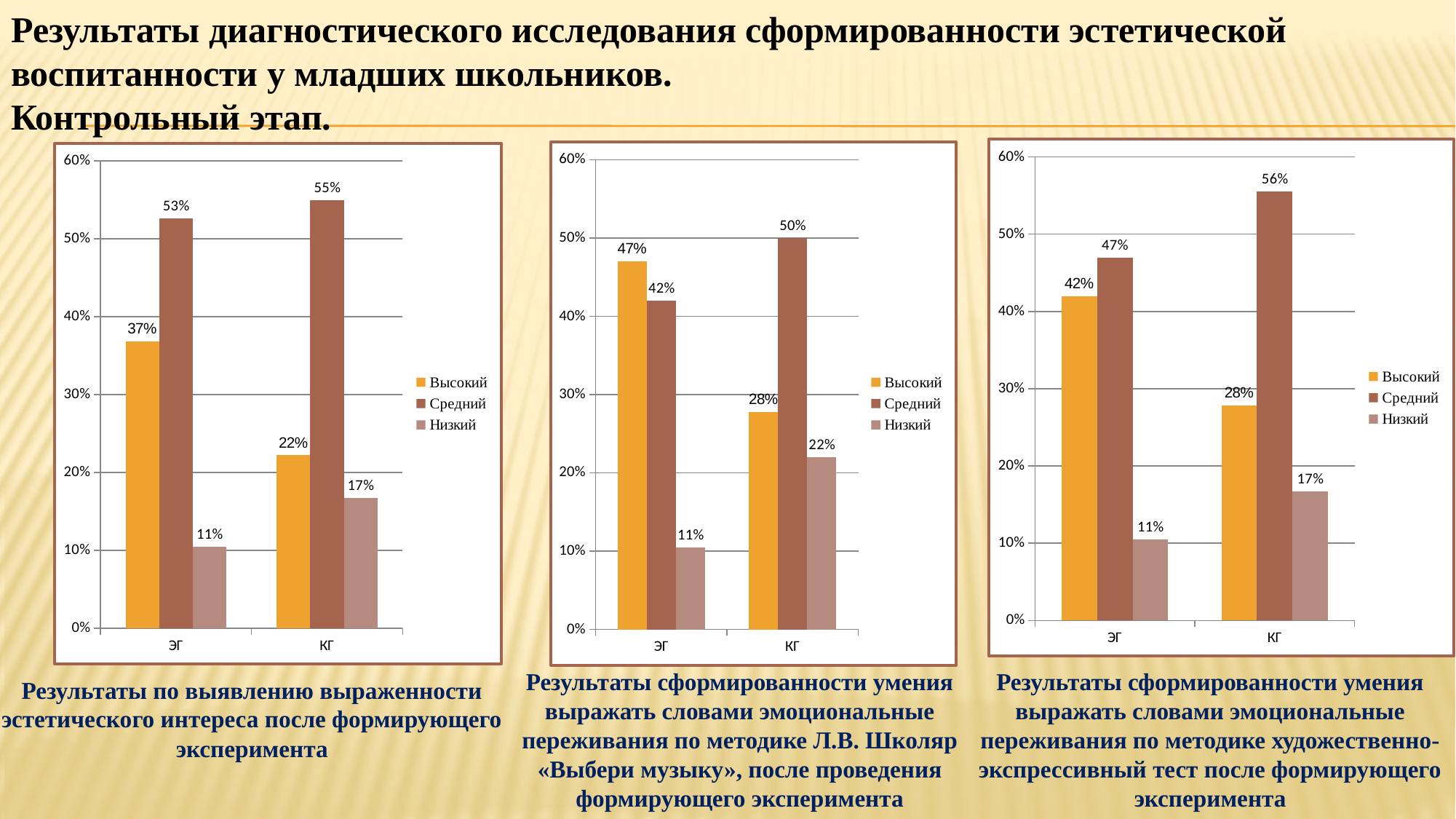

Результаты диагностического исследования сформированности эстетической воспитанности у младших школьников.
Контрольный этап.

### Chart

| Category | Высокий | Средний | Низкий |
|---|---|---|---|
| ЭГ | 0.4200000000000003 | 0.4700000000000001 | 0.10500000000000002 |
| КГ | 0.278 | 0.555 | 0.167 |

### Chart

| Category | Высокий | Средний | Низкий |
|---|---|---|---|
| ЭГ | 0.4700000000000001 | 0.4200000000000003 | 0.10500000000000002 |
| КГ | 0.278 | 0.5 | 0.22 |

### Chart

| Category | Высокий | Средний | Низкий |
|---|---|---|---|
| ЭГ | 0.3680000000000004 | 0.526 | 0.10500000000000002 |
| КГ | 0.22200000000000003 | 0.55 | 0.16700000000000004 |
Результаты сформированности умения выражать словами эмоциональные переживания по методике художественно-экспрессивный тест после формирующего эксперимента
Результаты сформированности умения выражать словами эмоциональные переживания по методике Л.В. Школяр «Выбери музыку», после проведения формирующего эксперимента
Результаты по выявлению выраженности эстетического интереса после формирующего эксперимента